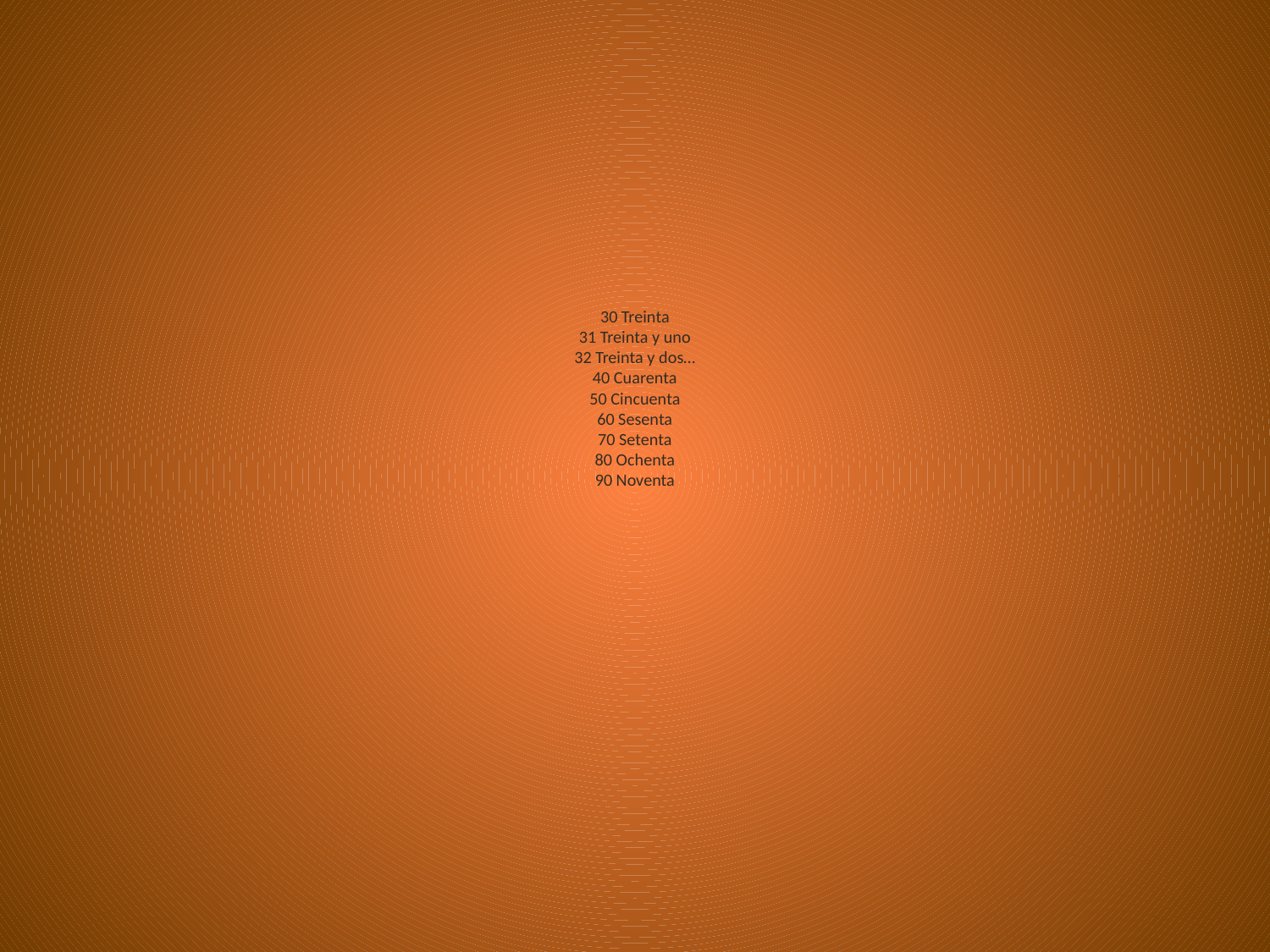

# 30 Treinta 31 Treinta y uno 32 Treinta y dos… 40 Cuarenta 50 Cincuenta 60 Sesenta 70 Setenta 80 Ochenta 90 Noventa